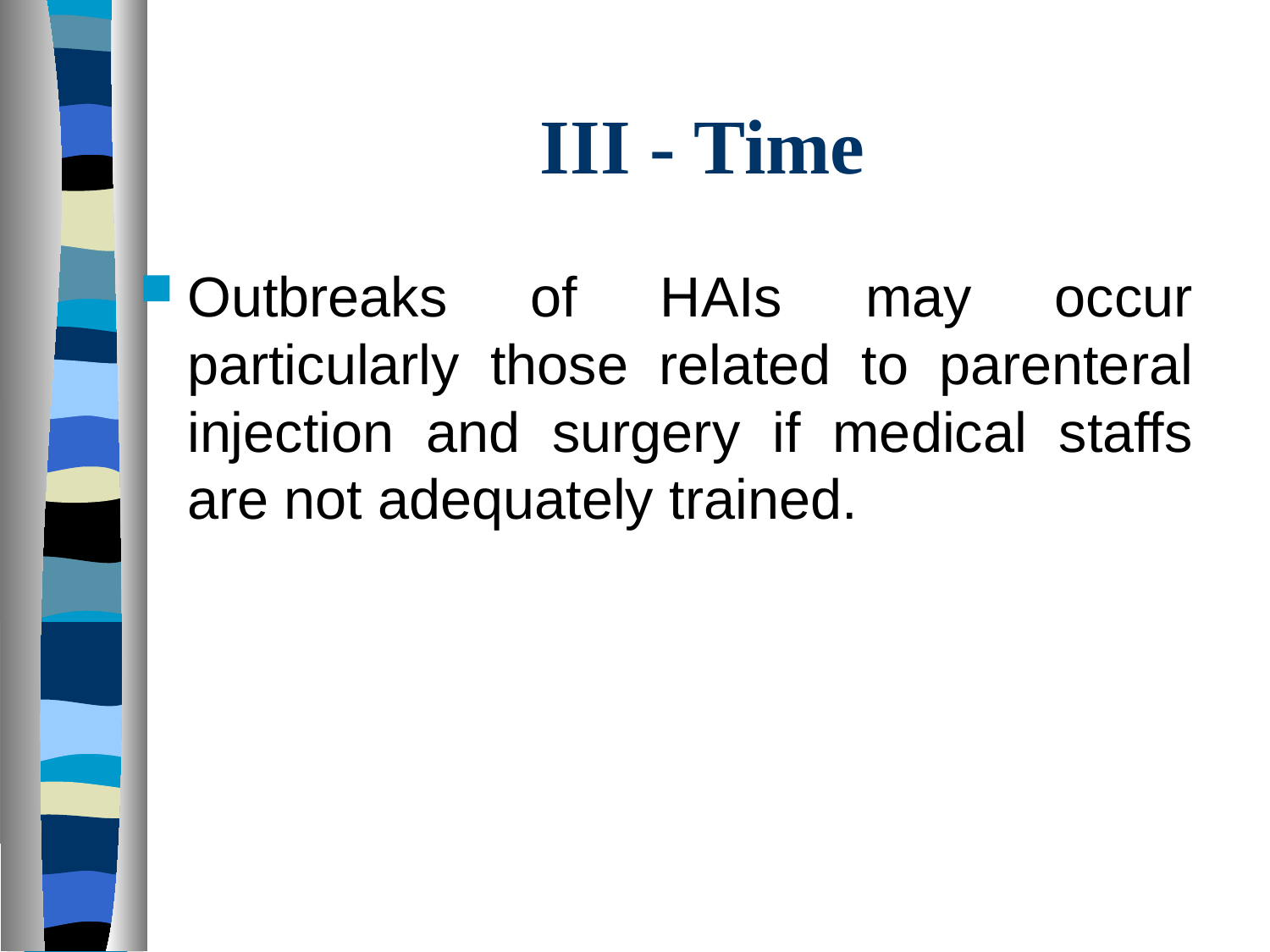

# III - Time
Outbreaks of HAIs may occur particularly those related to parenteral injection and surgery if medical staffs are not adequately trained.